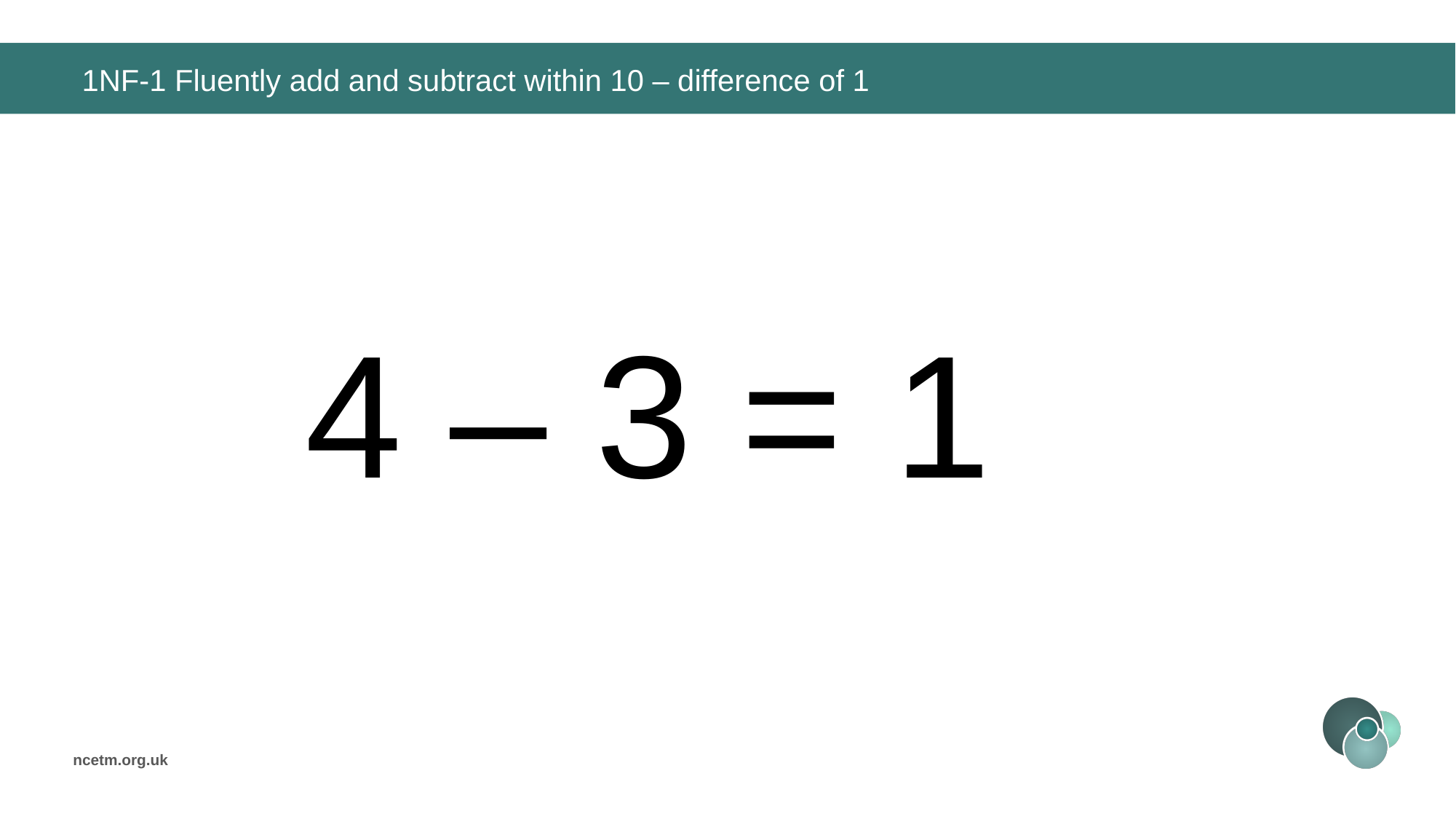

# 1NF-1 Fluently add and subtract within 10 – difference of 1
4 – 3 =
1